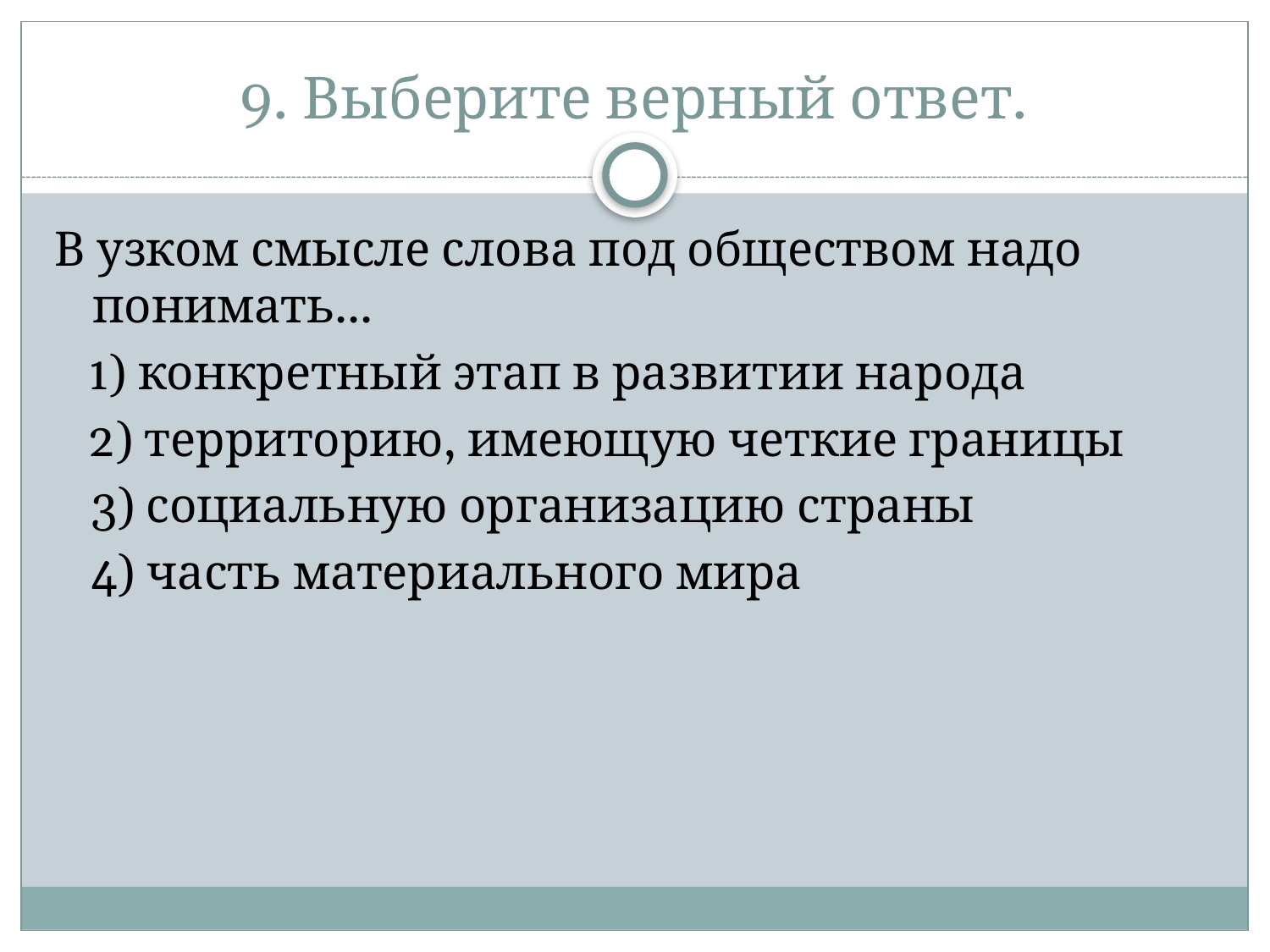

# 9. Выберите верный ответ.
В узком смысле слова под обществом надо понимать...
   1) конкретный этап в развитии народа
   2) территорию, имеющую четкие границы
   3) социальную организацию страны
   4) часть материального мира